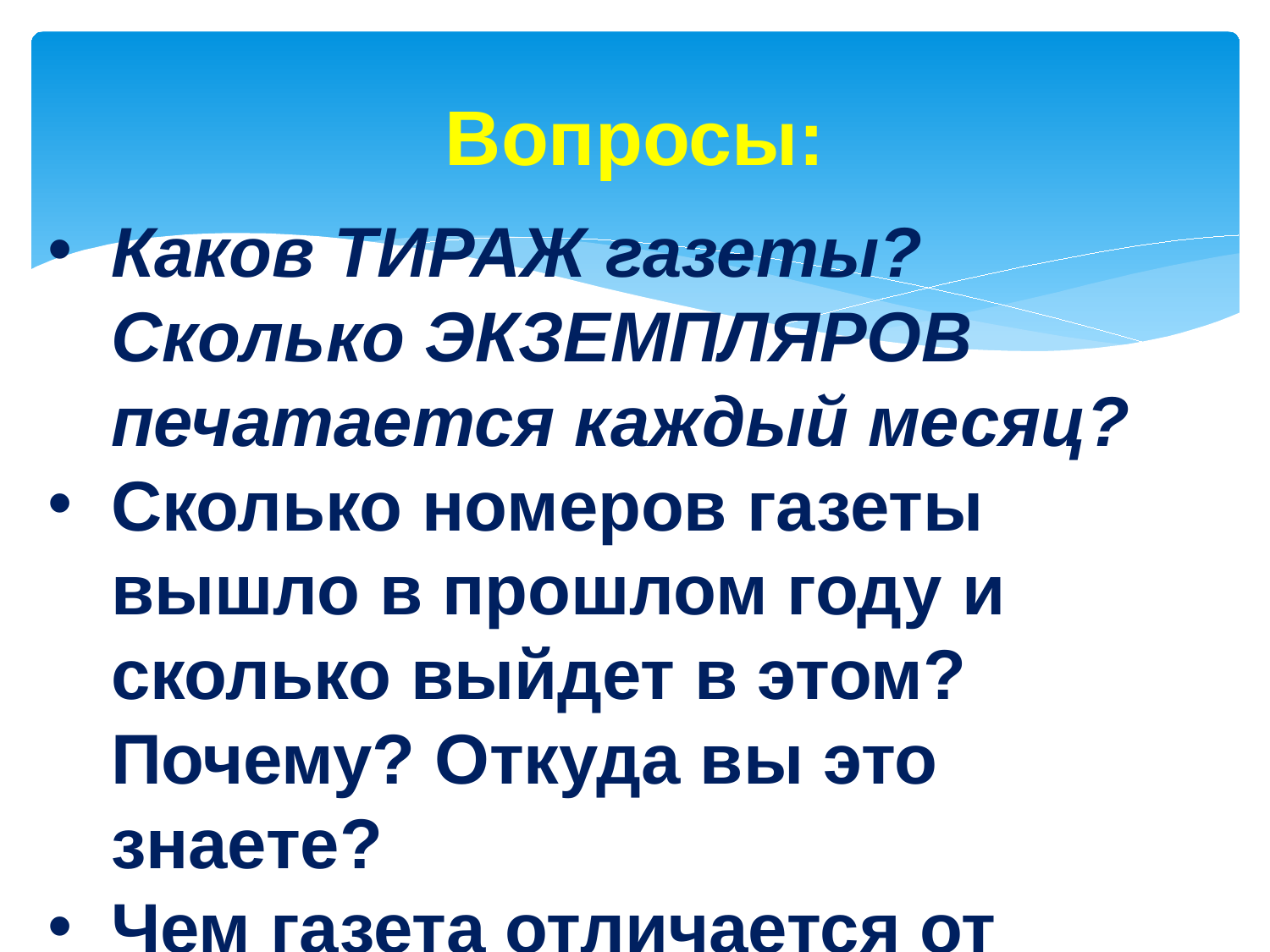

# Вопросы:

Каков ТИРАЖ газеты?  Сколько ЭКЗЕМПЛЯРОВ печатается каждый месяц?
Сколько номеров газеты вышло в прошлом году и сколько выйдет в этом? Почему? Откуда вы это знаете?
Чем газета отличается от книги?